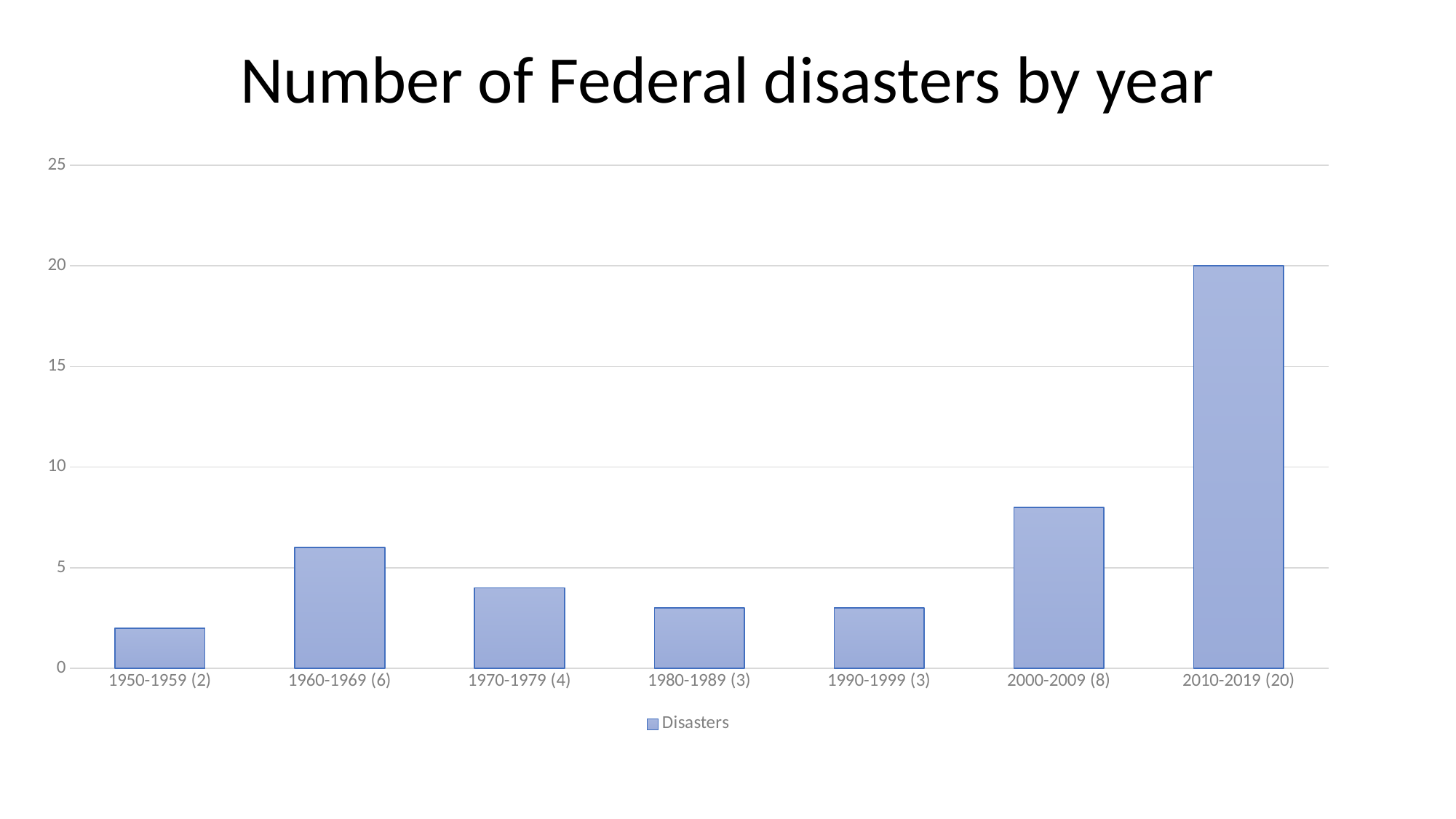

# Number of Federal disasters by year

### Chart

| Category | Disasters |
|---|---|
| 1950-1959 (2) | 2.0 |
| 1960-1969 (6) | 6.0 |
| 1970-1979 (4) | 4.0 |
| 1980-1989 (3) | 3.0 |
| 1990-1999 (3) | 3.0 |
| 2000-2009 (8) | 8.0 |
| 2010-2019 (20) | 20.0 |